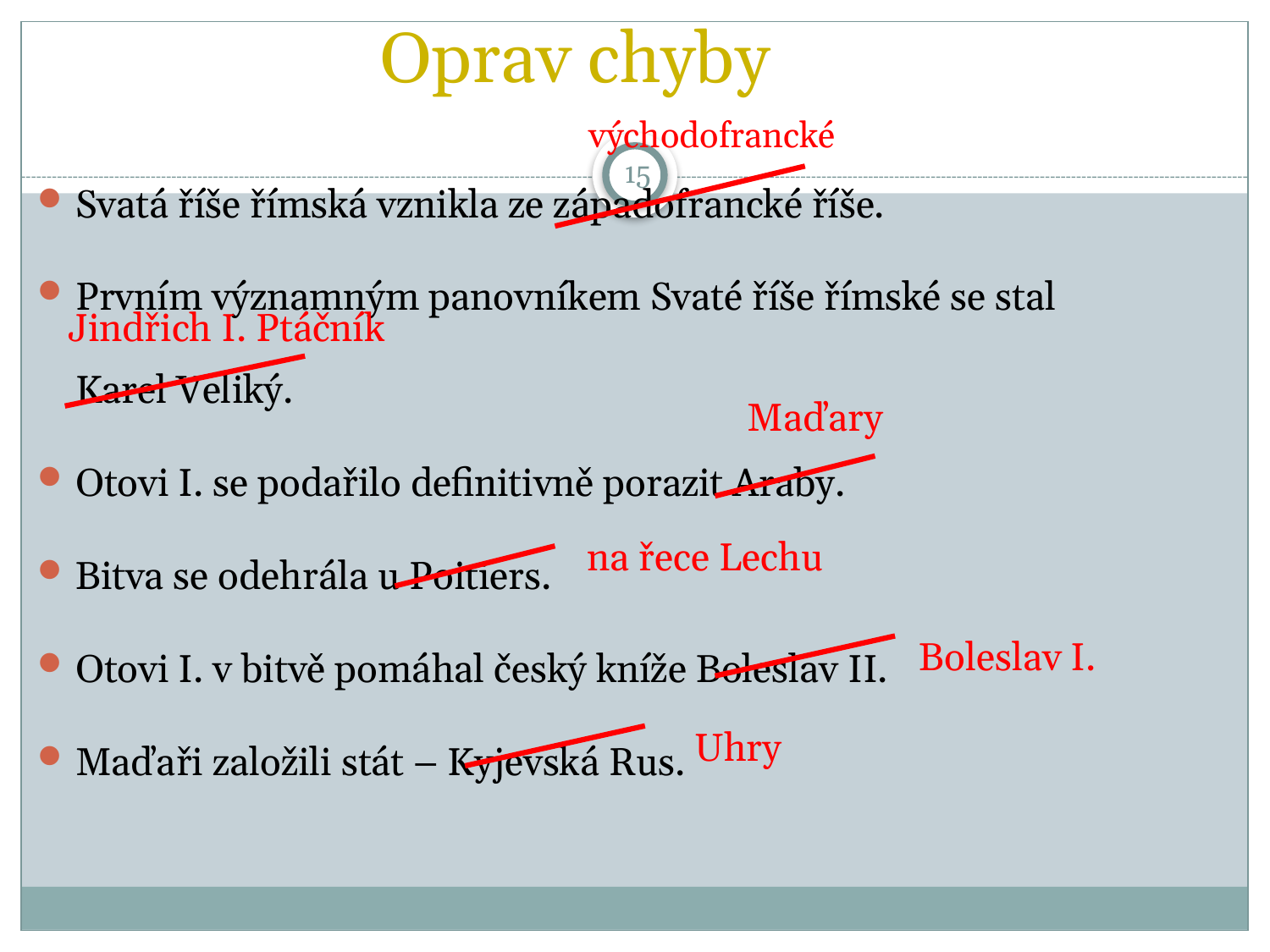

# Oprav chyby
 východofrancké
Svatá říše římská vznikla ze západofrancké říše.
Prvním významným panovníkem Svaté říše římské se stal Karel Veliký.
Otovi I. se podařilo definitivně porazit Araby.
Bitva se odehrála u Poitiers.
Otovi I. v bitvě pomáhal český kníže Boleslav II.
Maďaři založili stát – Kyjevská Rus.
15
Jindřich I. Ptáčník
Maďary
na řece Lechu
Boleslav I.
Uhry